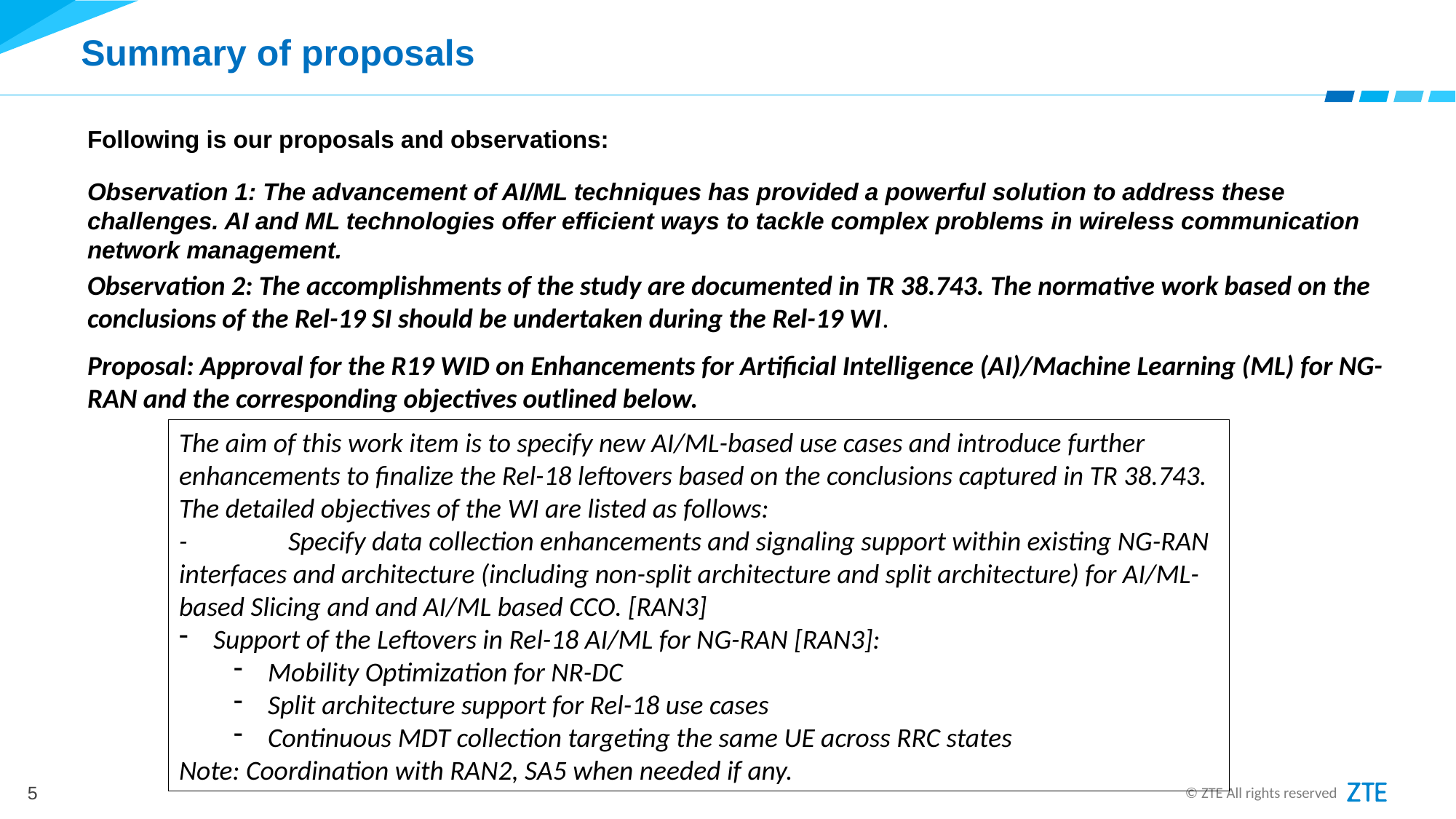

# Summary of proposals
Following is our proposals and observations:
Observation 1: The advancement of AI/ML techniques has provided a powerful solution to address these challenges. AI and ML technologies offer efficient ways to tackle complex problems in wireless communication network management.
Observation 2: The accomplishments of the study are documented in TR 38.743. The normative work based on the conclusions of the Rel-19 SI should be undertaken during the Rel-19 WI.
Proposal: Approval for the R19 WID on Enhancements for Artificial Intelligence (AI)/Machine Learning (ML) for NG-RAN and the corresponding objectives outlined below.
The aim of this work item is to specify new AI/ML-based use cases and introduce further enhancements to finalize the Rel-18 leftovers based on the conclusions captured in TR 38.743.
The detailed objectives of the WI are listed as follows:
-	Specify data collection enhancements and signaling support within existing NG-RAN interfaces and architecture (including non-split architecture and split architecture) for AI/ML-based Slicing and and AI/ML based CCO. [RAN3]
Support of the Leftovers in Rel-18 AI/ML for NG-RAN [RAN3]:
Mobility Optimization for NR-DC
Split architecture support for Rel-18 use cases
Continuous MDT collection targeting the same UE across RRC states
Note: Coordination with RAN2, SA5 when needed if any.